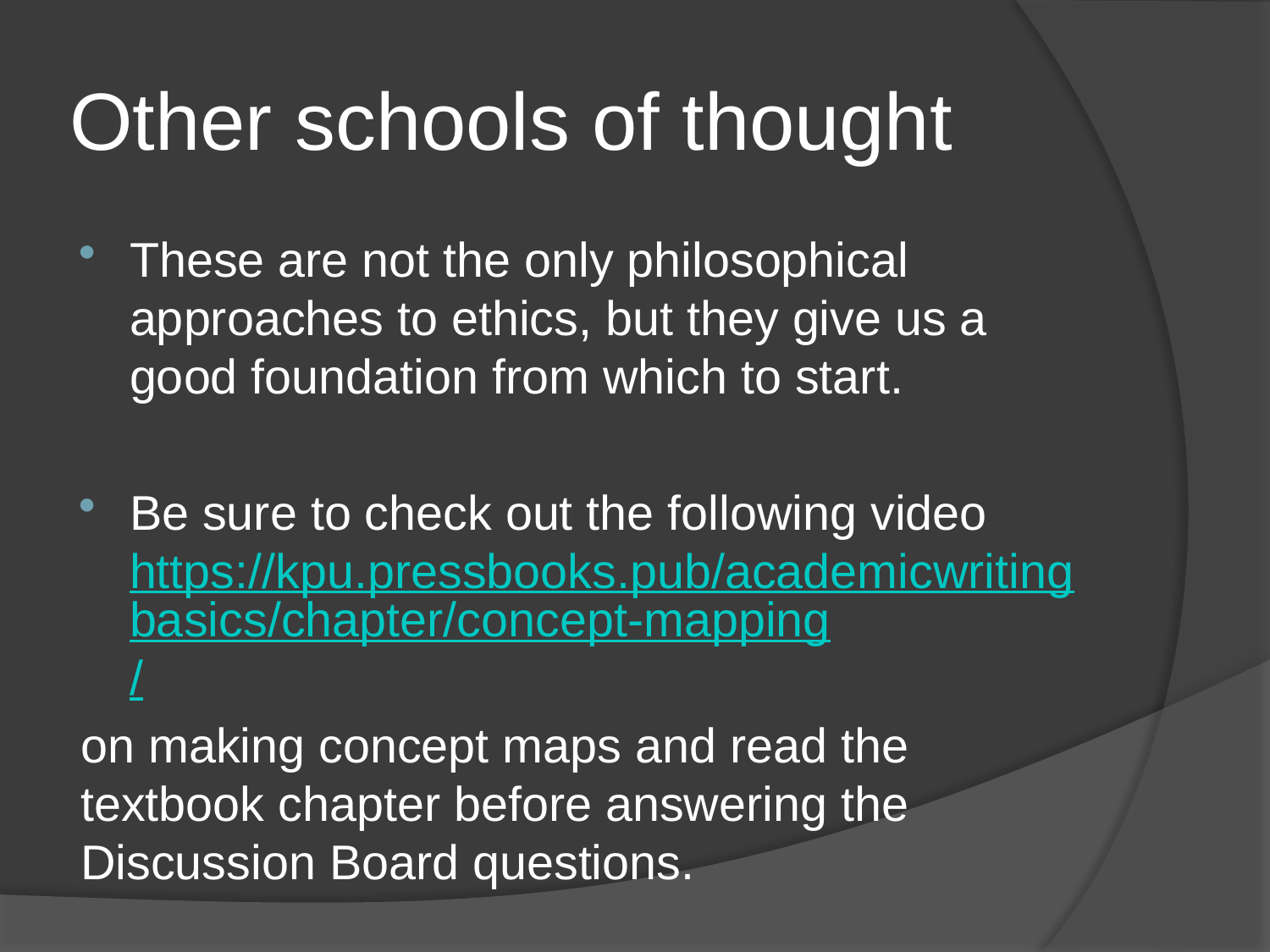

# Other schools of thought
These are not the only philosophical approaches to ethics, but they give us a good foundation from which to start.

Be sure to check out the following video https://kpu.pressbooks.pub/academicwritingbasics/chapter/concept-mapping/
on making concept maps and read the textbook chapter before answering the Discussion Board questions.